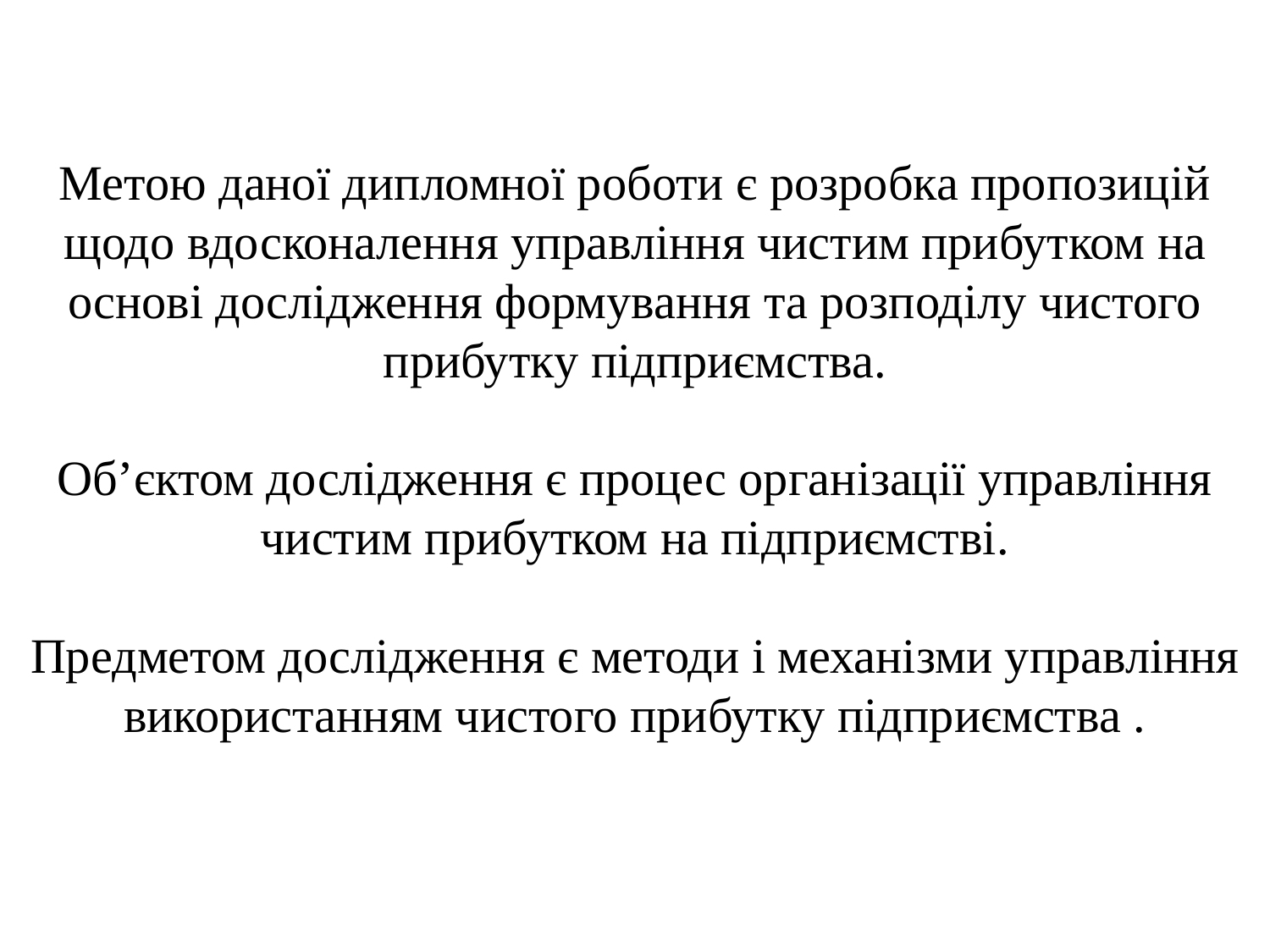

# Метою даної дипломної роботи є розробка пропозицій щодо вдосконалення управління чистим прибутком на основі дослідження формування та розподілу чистого прибутку підприємства. Об’єктом дослідження є процес організації управління чистим прибутком на підприємстві. Предметом дослідження є методи і механізми управління використанням чистого прибутку підприємства .